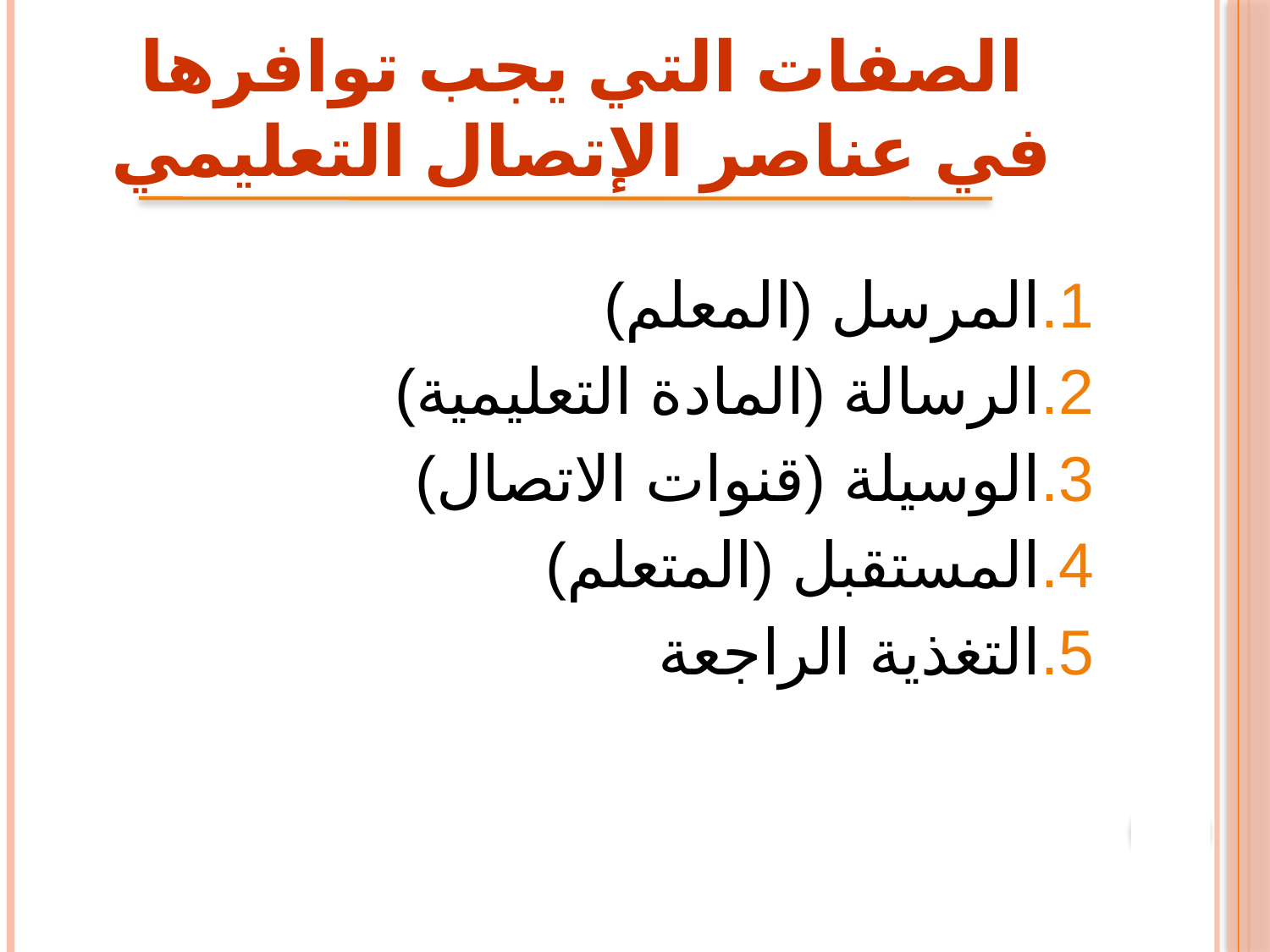

الصفات التي يجب توافرها في عناصر الإتصال التعليمي
المرسل (المعلم)
الرسالة (المادة التعليمية)
الوسيلة (قنوات الاتصال)
المستقبل (المتعلم)
التغذية الراجعة

9